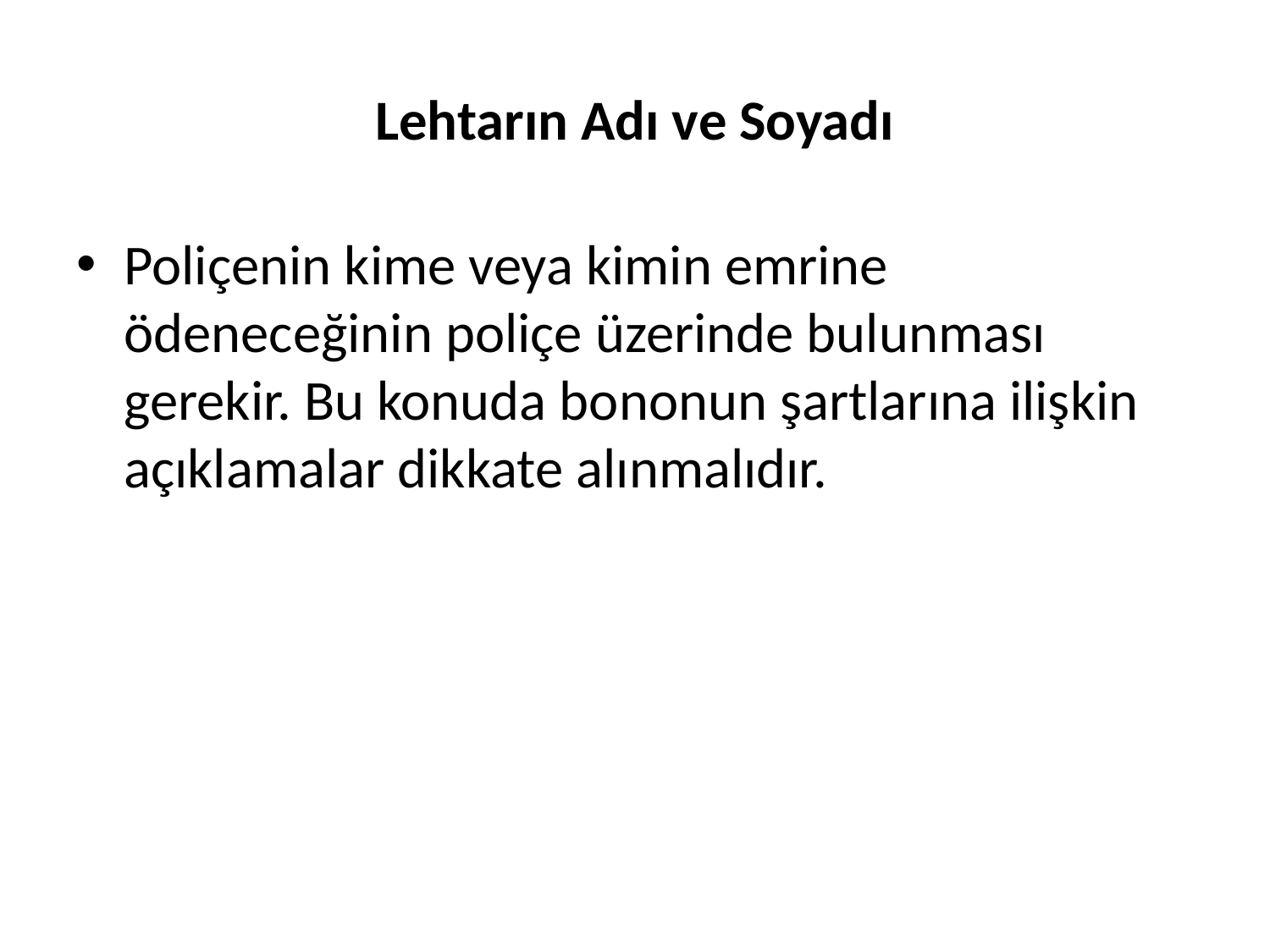

# Lehtarın Adı ve Soyadı
Poliçenin kime veya kimin emrine ödeneceğinin poliçe üzerinde bulunması gerekir. Bu konuda bononun şartlarına ilişkin açıklamalar dikkate alınmalıdır.